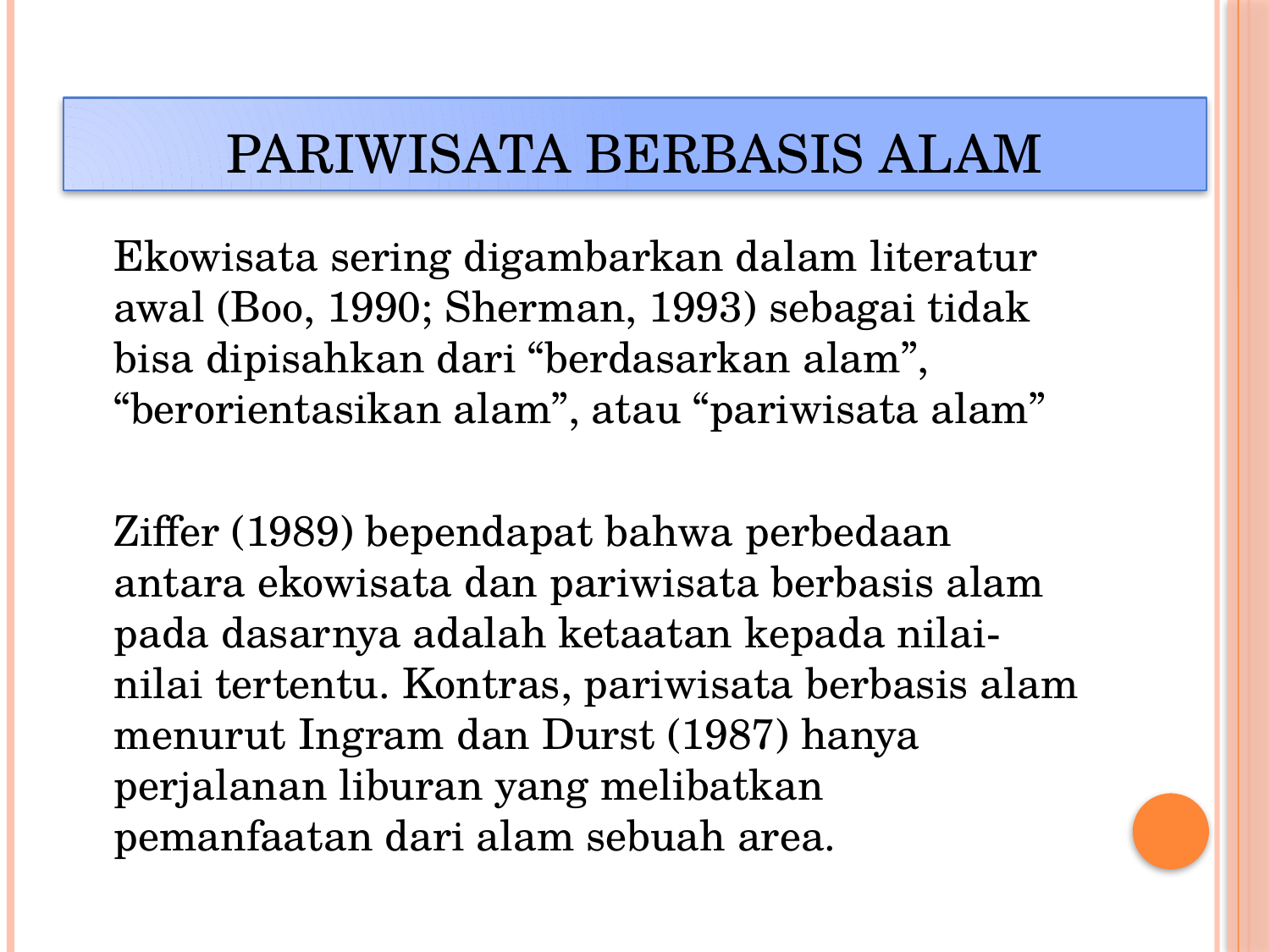

# Pariwisata Berbasis Alam
	Ekowisata sering digambarkan dalam literatur awal (Boo, 1990; Sherman, 1993) sebagai tidak bisa dipisahkan dari “berdasarkan alam”, “berorientasikan alam”, atau “pariwisata alam”

	Ziffer (1989) bependapat bahwa perbedaan antara ekowisata dan pariwisata berbasis alam pada dasarnya adalah ketaatan kepada nilai-nilai tertentu. Kontras, pariwisata berbasis alam menurut Ingram dan Durst (1987) hanya perjalanan liburan yang melibatkan pemanfaatan dari alam sebuah area.